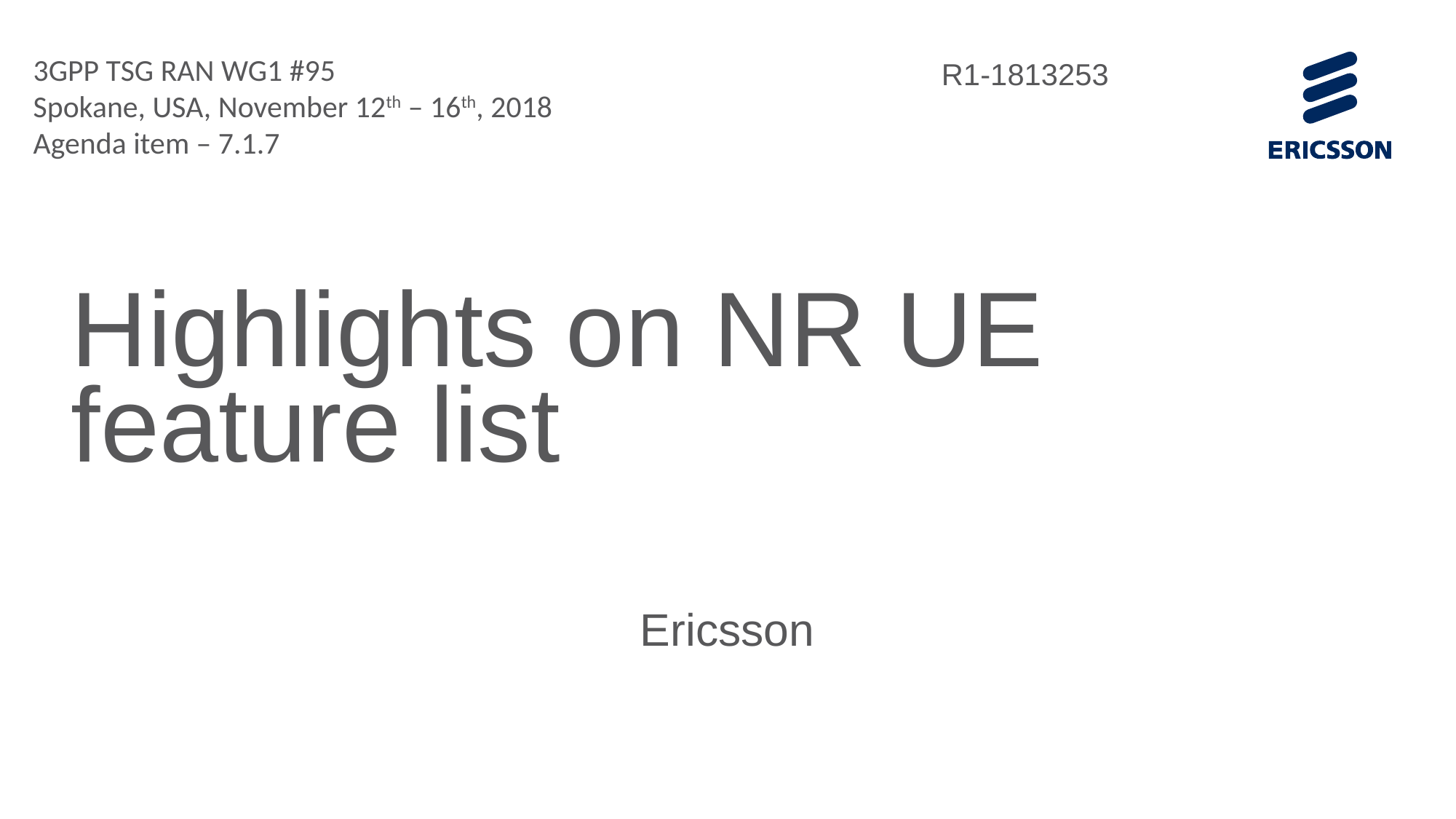

3GPP TSG RAN WG1 #95
Spokane, USA, November 12th – 16th, 2018
Agenda item – 7.1.7
R1-1813253
# Highlights on NR UE feature list
Ericsson